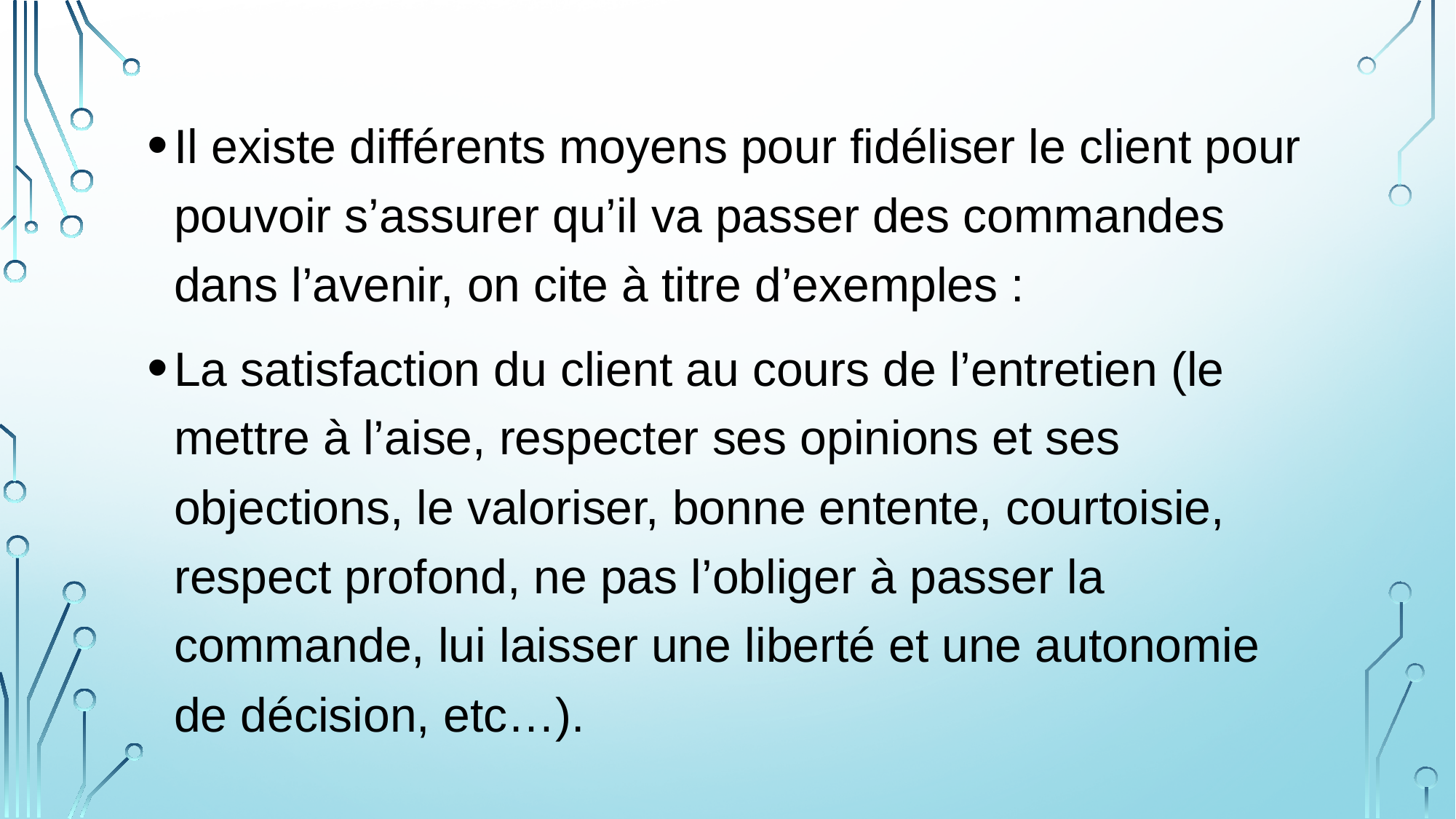

# XI - Savoir fidéliser :
Il existe différents moyens pour fidéliser le client pour pouvoir s’assurer qu’il va passer des commandes dans l’avenir, on cite à titre d’exemples :
La satisfaction du client au cours de l’entretien (le mettre à l’aise, respecter ses opinions et ses objections, le valoriser, bonne entente, courtoisie, respect profond, ne pas l’obliger à passer la commande, lui laisser une liberté et une autonomie de décision, etc…).